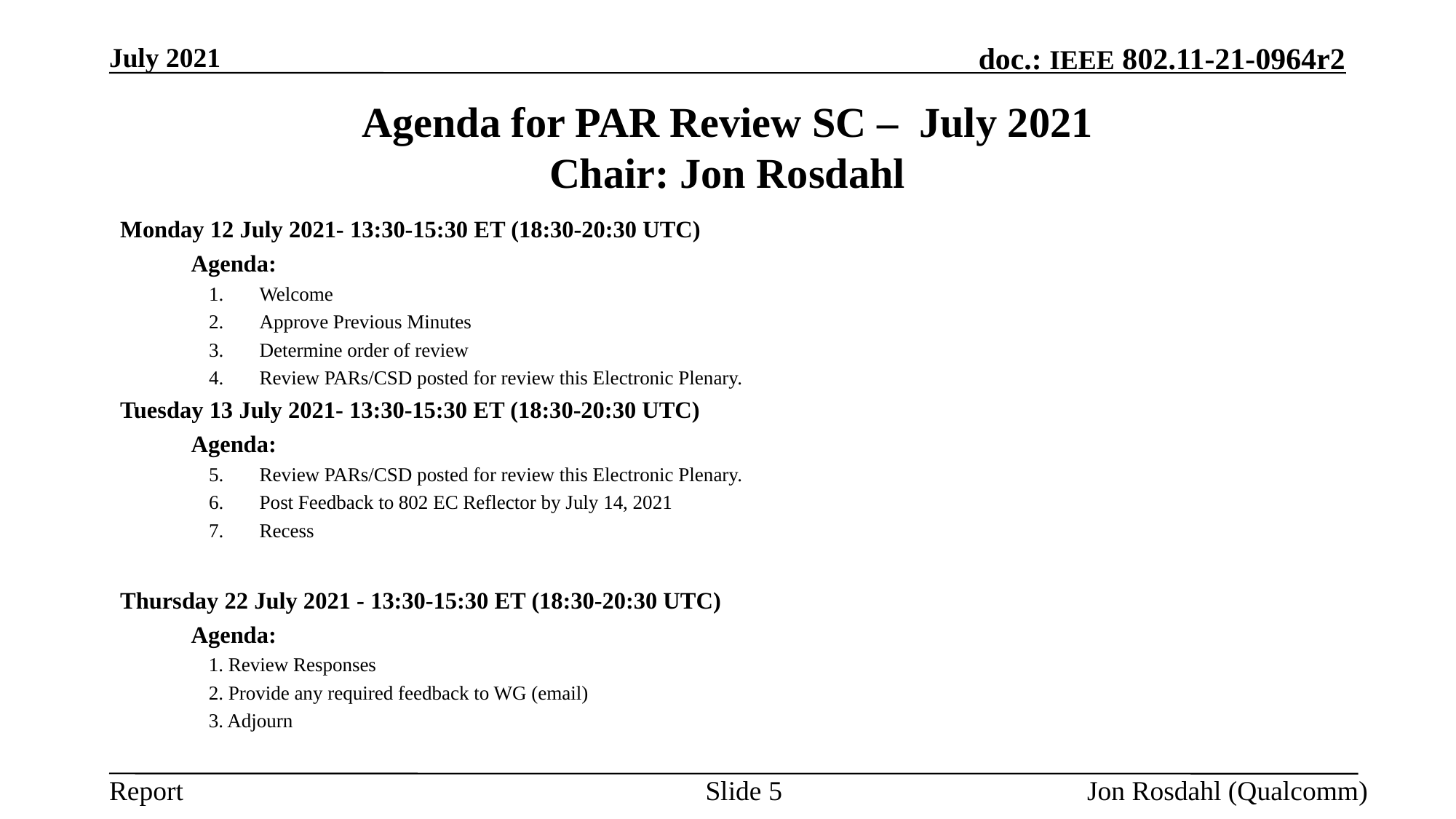

July 2021
# Agenda for PAR Review SC –  July 2021 Chair: Jon Rosdahl
Draft Agenda:
Monday 12 July 2021- 13:30-15:30 ET (18:30-20:30 UTC)
	Agenda:
Welcome
Approve Previous Minutes
Determine order of review
Review PARs/CSD posted for review this Electronic Plenary.
Tuesday 13 July 2021- 13:30-15:30 ET (18:30-20:30 UTC)
	Agenda:
Review PARs/CSD posted for review this Electronic Plenary.
Post Feedback to 802 EC Reflector by July 14, 2021
Recess

Thursday 22 July 2021 - 13:30-15:30 ET (18:30-20:30 UTC)
	Agenda:
	1. Review Responses
	2. Provide any required feedback to WG (email)
	3. Adjourn
Slide 5
Jon Rosdahl (Qualcomm)